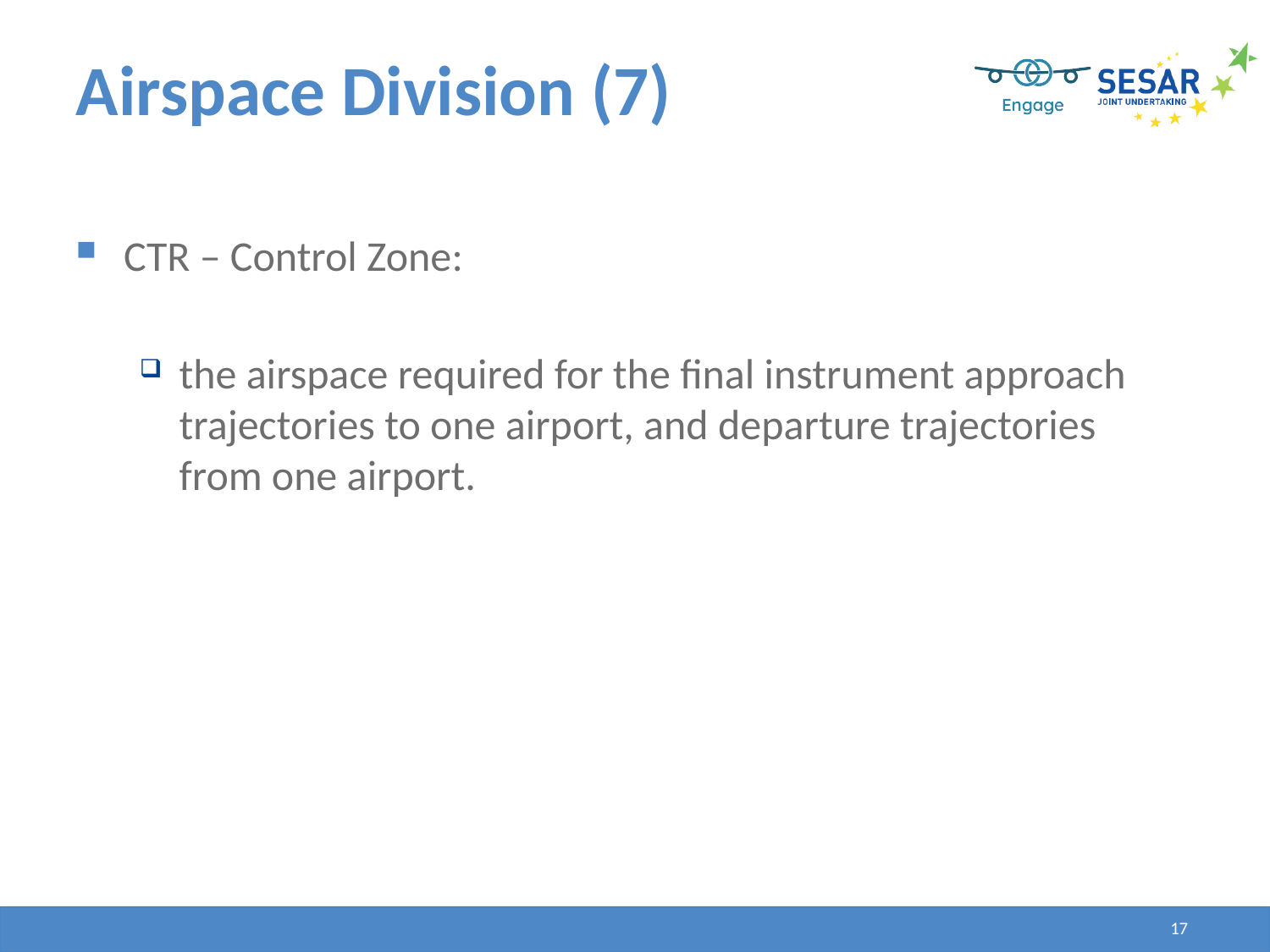

Airspace Division (7)
CTR – Control Zone:

the airspace required for the final instrument approach trajectories to one airport, and departure trajectories from one airport.
17